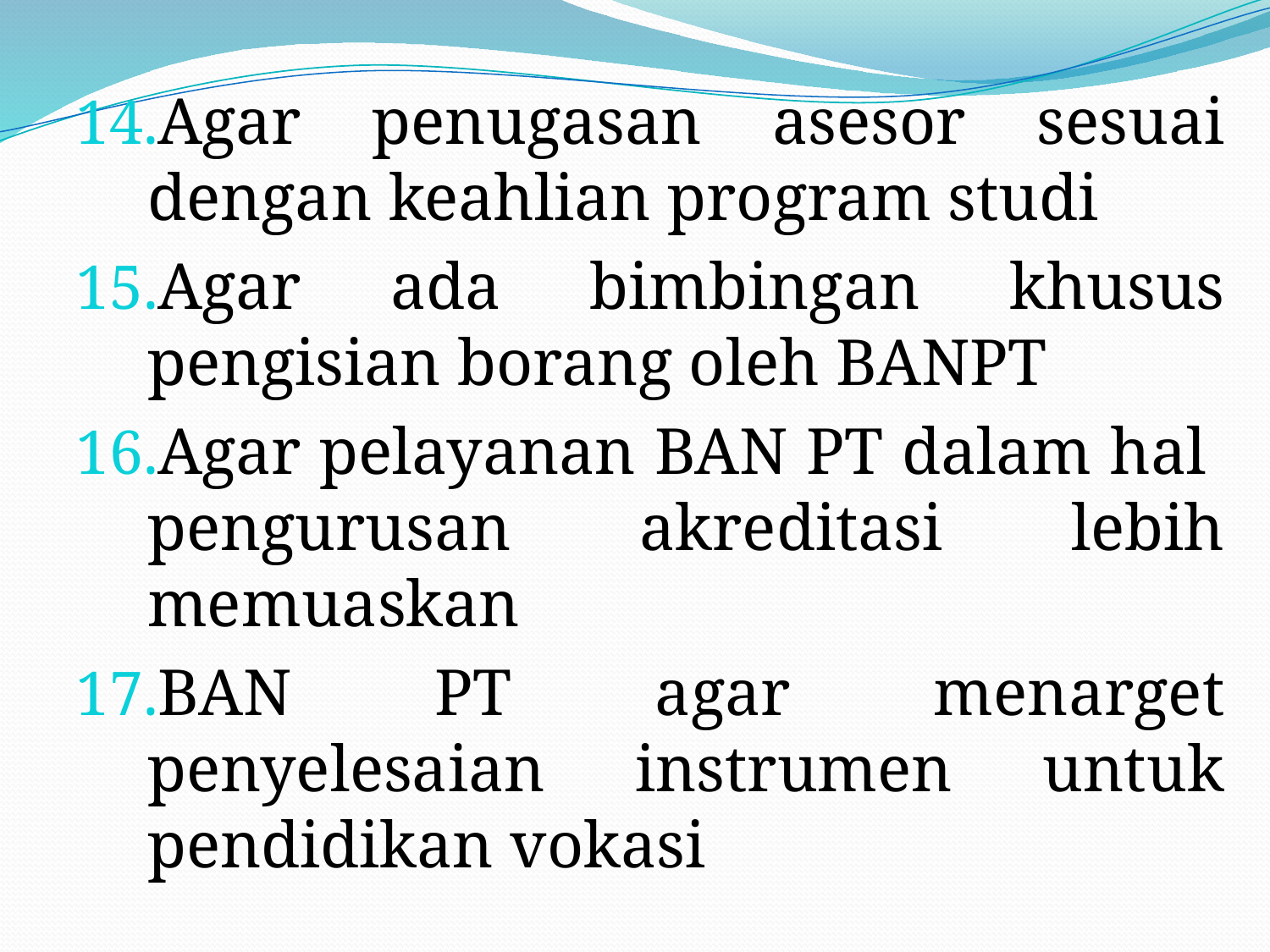

Agar penugasan asesor sesuai dengan keahlian program studi
Agar ada bimbingan khusus pengisian borang oleh BANPT
Agar pelayanan BAN PT dalam hal  pengurusan akreditasi lebih memuaskan
BAN PT agar menarget penyelesaian instrumen untuk pendidikan vokasi